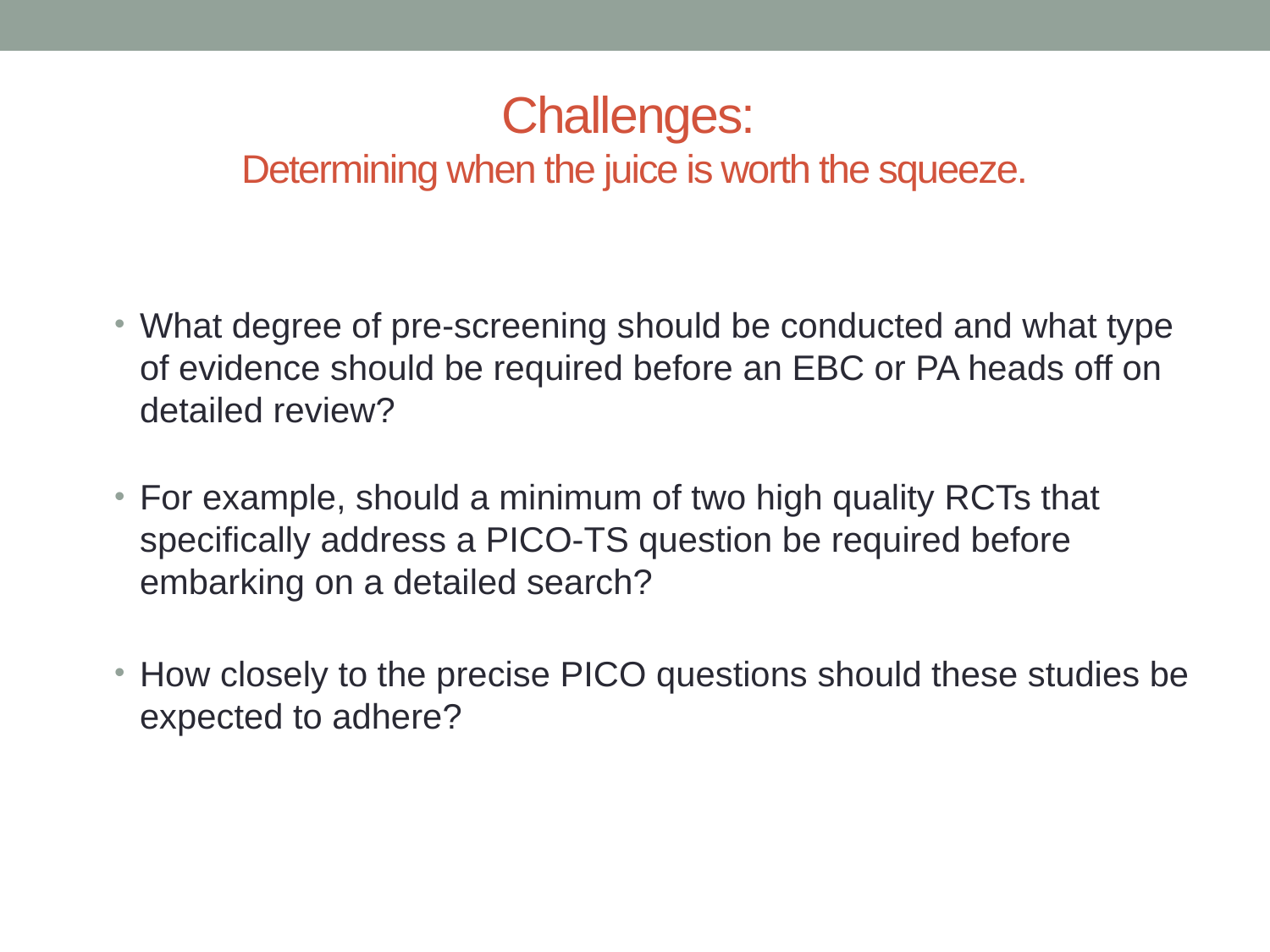

# Challenges: Determining when the juice is worth the squeeze.
What degree of pre-screening should be conducted and what type of evidence should be required before an EBC or PA heads off on detailed review?
For example, should a minimum of two high quality RCTs that specifically address a PICO-TS question be required before embarking on a detailed search?
How closely to the precise PICO questions should these studies be expected to adhere?